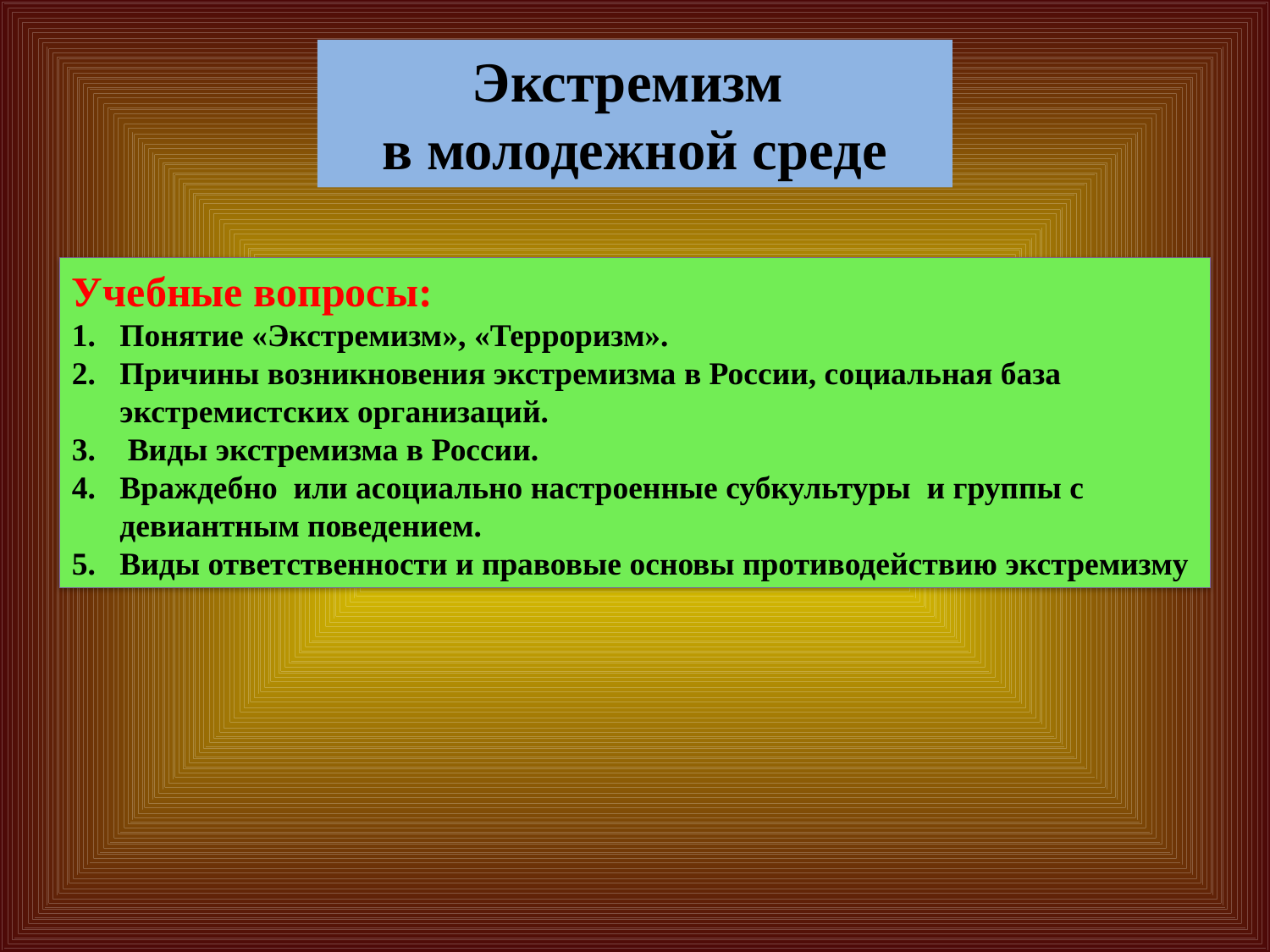

Экстремизм
в молодежной среде
Учебные вопросы:
Понятие «Экстремизм», «Терроризм».
Причины возникновения экстремизма в России, социальная база экстремистских организаций.
 Виды экстремизма в России.
Враждебно  или асоциально настроенные субкультуры  и группы с   девиантным поведением.
Виды ответственности и правовые основы противодействию экстремизму